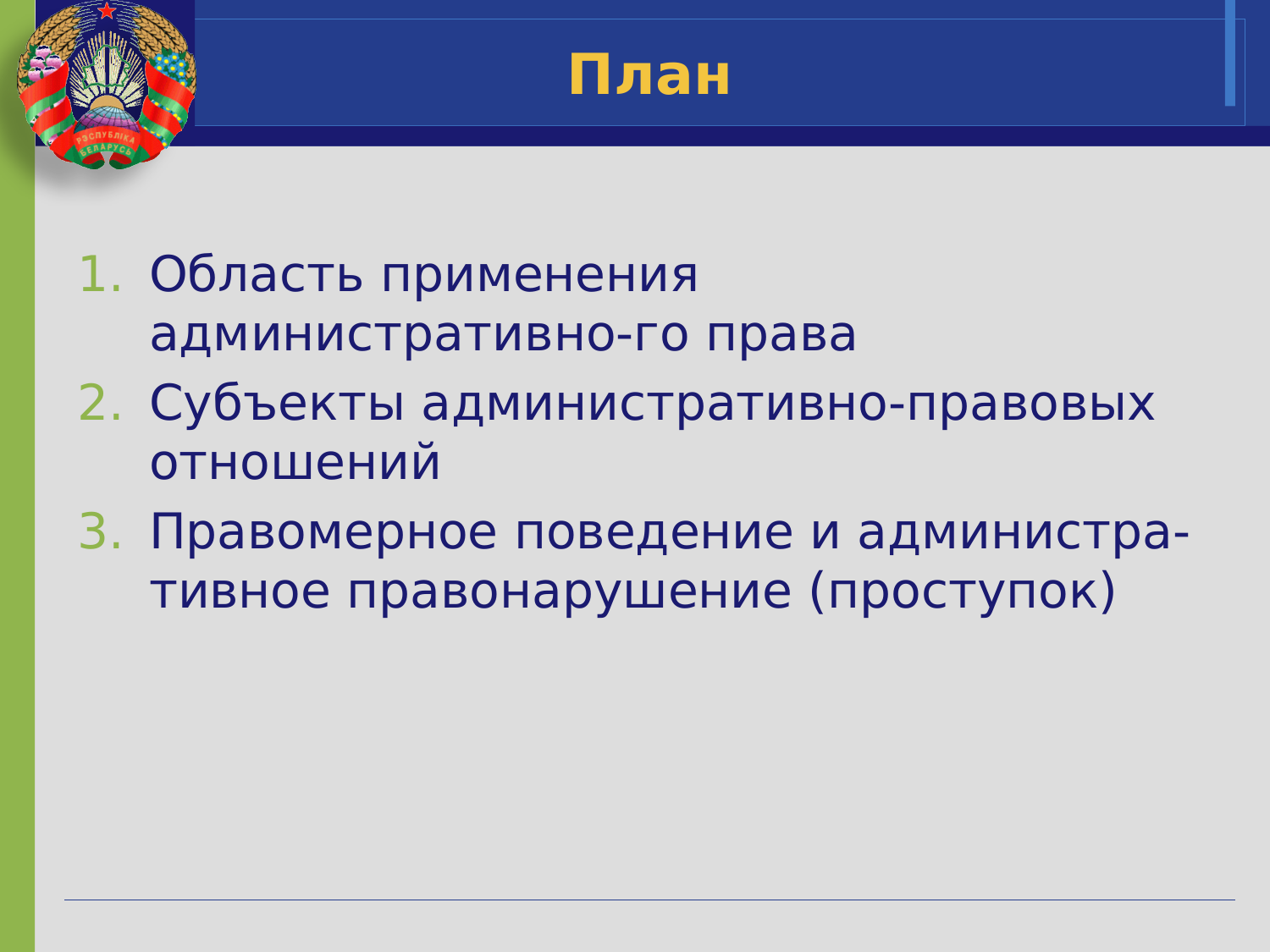

# План
Область применения административно-го права
Субъекты административно-правовых отношений
Правомерное поведение и администра-тивное правонарушение (проступок)